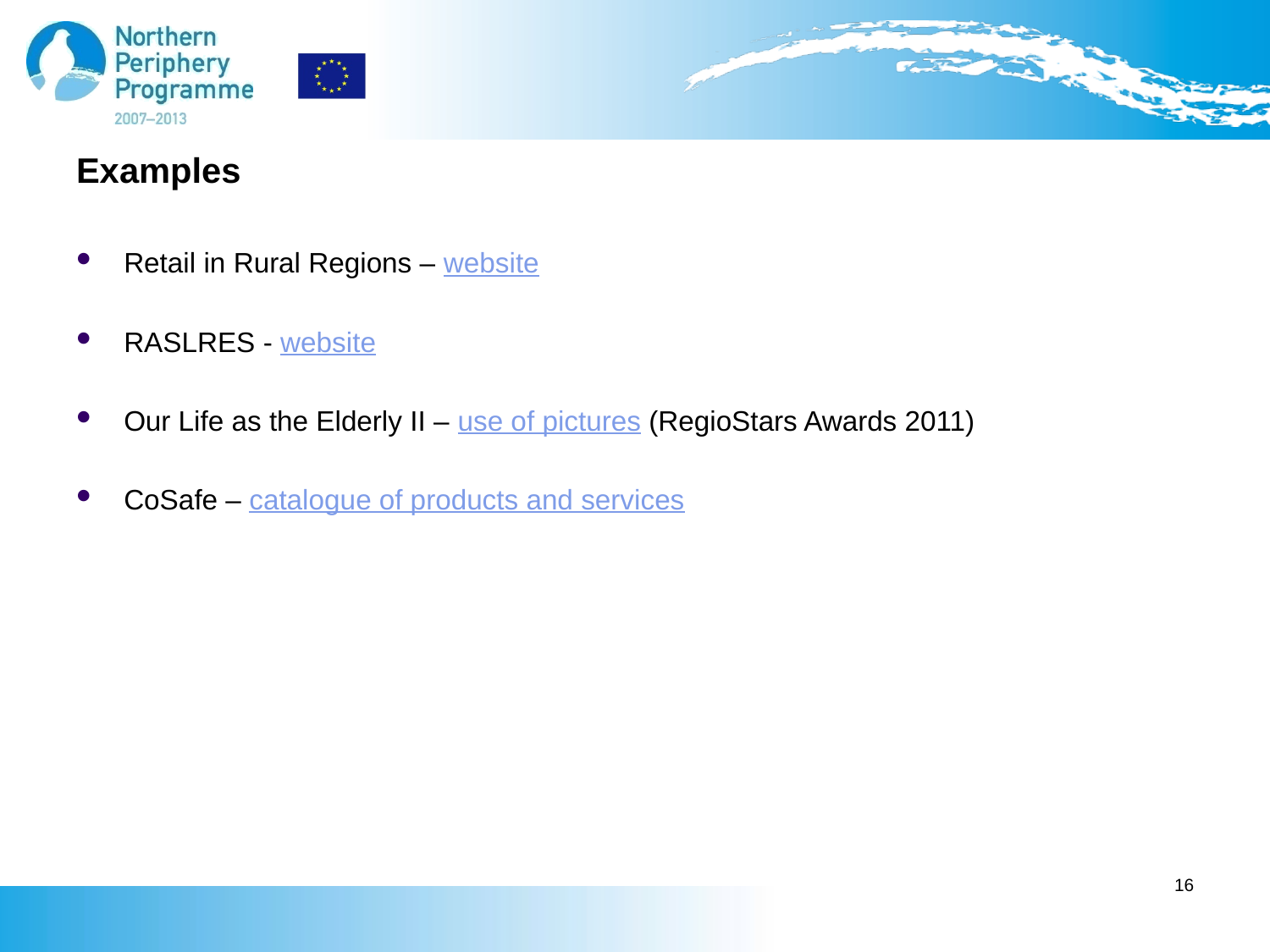

# Examples
Retail in Rural Regions – website

RASLRES - website

Our Life as the Elderly II – use of pictures (RegioStars Awards 2011)

CoSafe – catalogue of products and services
16